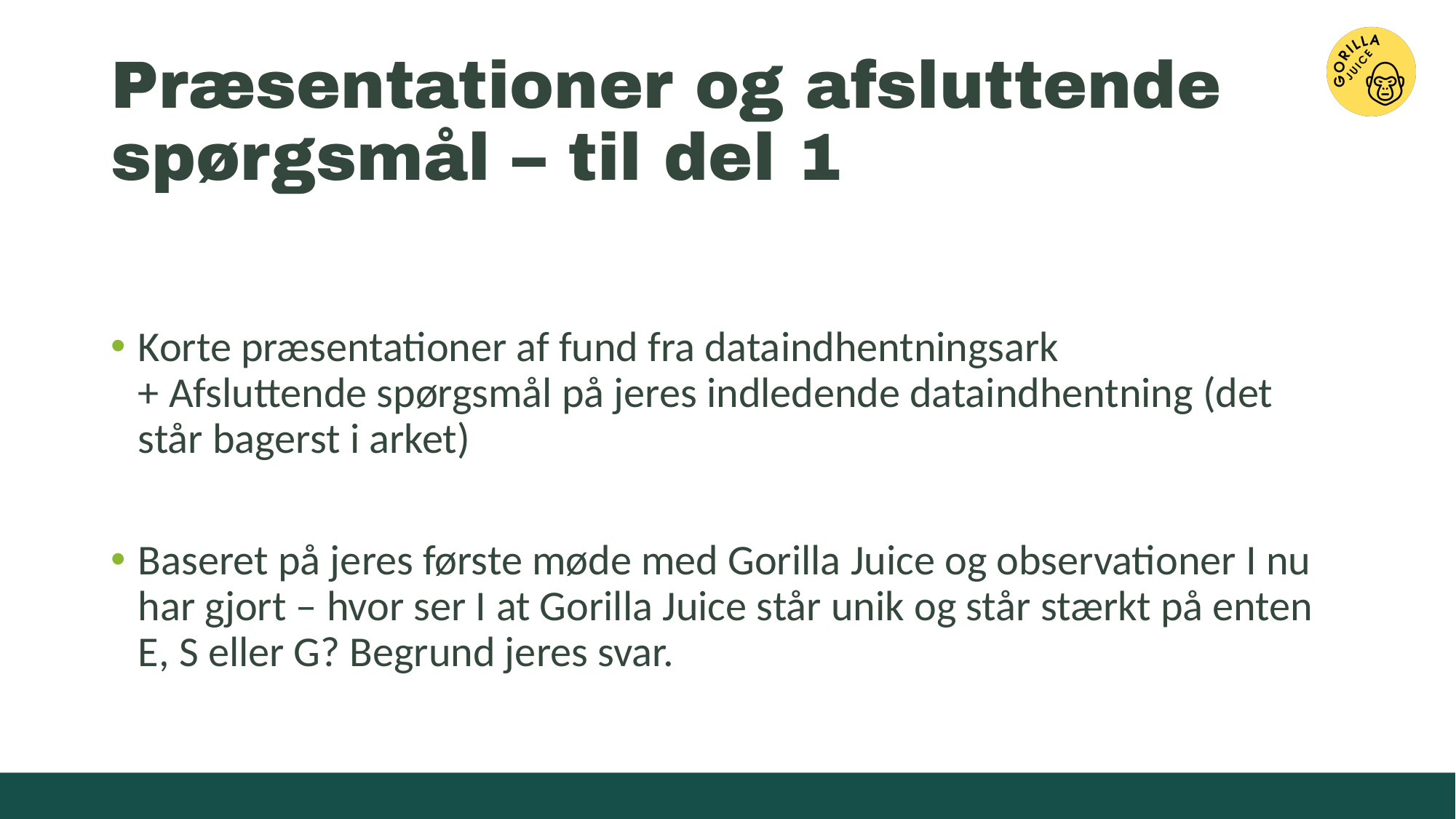

# Præsentationer og afsluttende spørgsmål – til del 1
Korte præsentationer af fund fra dataindhentningsark
+ Afsluttende spørgsmål på jeres indledende dataindhentning (det står bagerst i arket)

Baseret på jeres første møde med Gorilla Juice og observationer I nu har gjort – hvor ser I at Gorilla Juice står unik og står stærkt på enten E, S eller G? Begrund jeres svar.